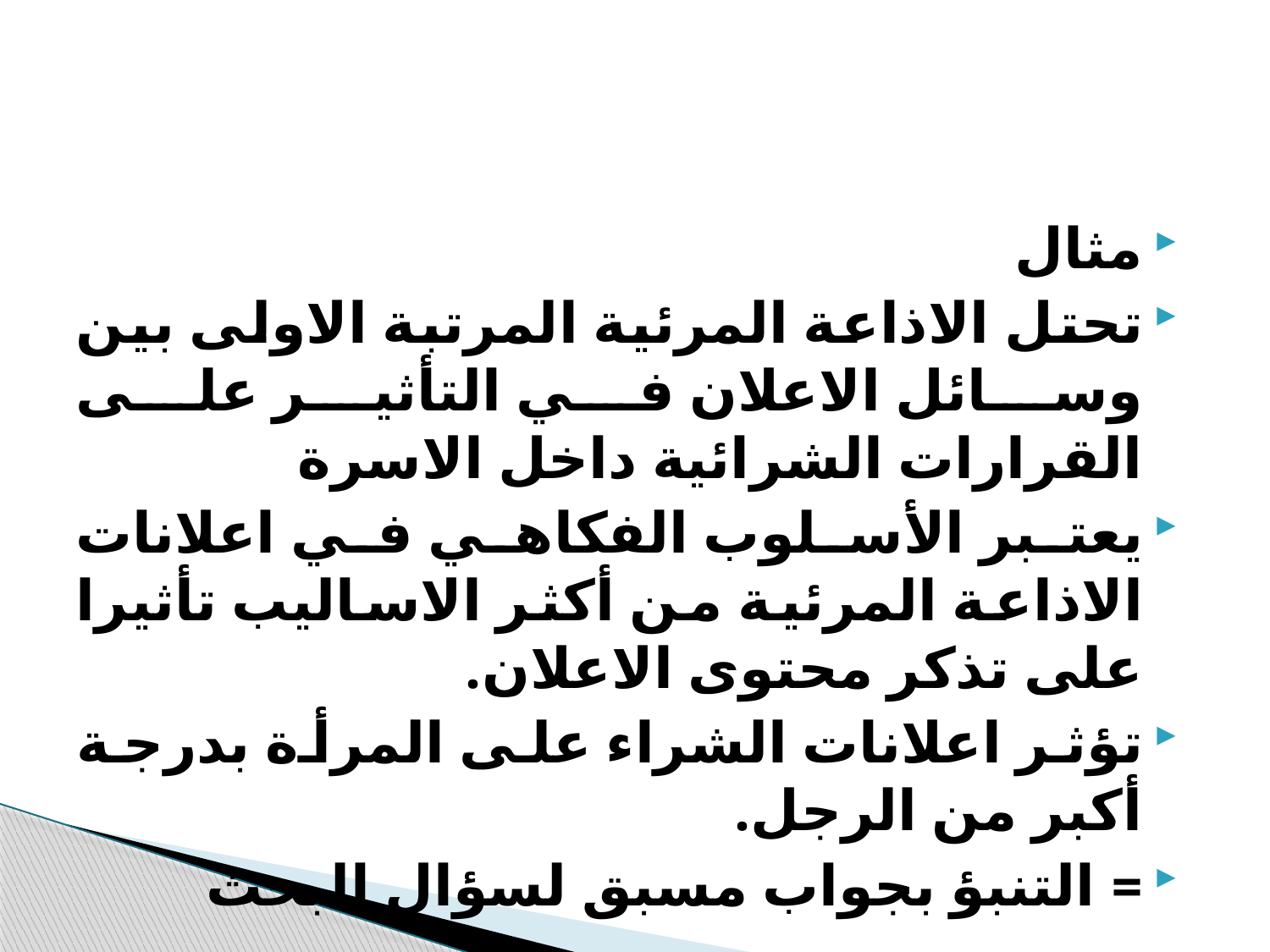

#
مثال
تحتل الاذاعة المرئية المرتبة الاولى بين وسائل الاعلان في التأثير على القرارات الشرائية داخل الاسرة
يعتبر الأسلوب الفكاهي في اعلانات الاذاعة المرئية من أكثر الاساليب تأثيرا على تذكر محتوى الاعلان.
تؤثر اعلانات الشراء على المرأة بدرجة أكبر من الرجل.
= التنبؤ بجواب مسبق لسؤال البحث